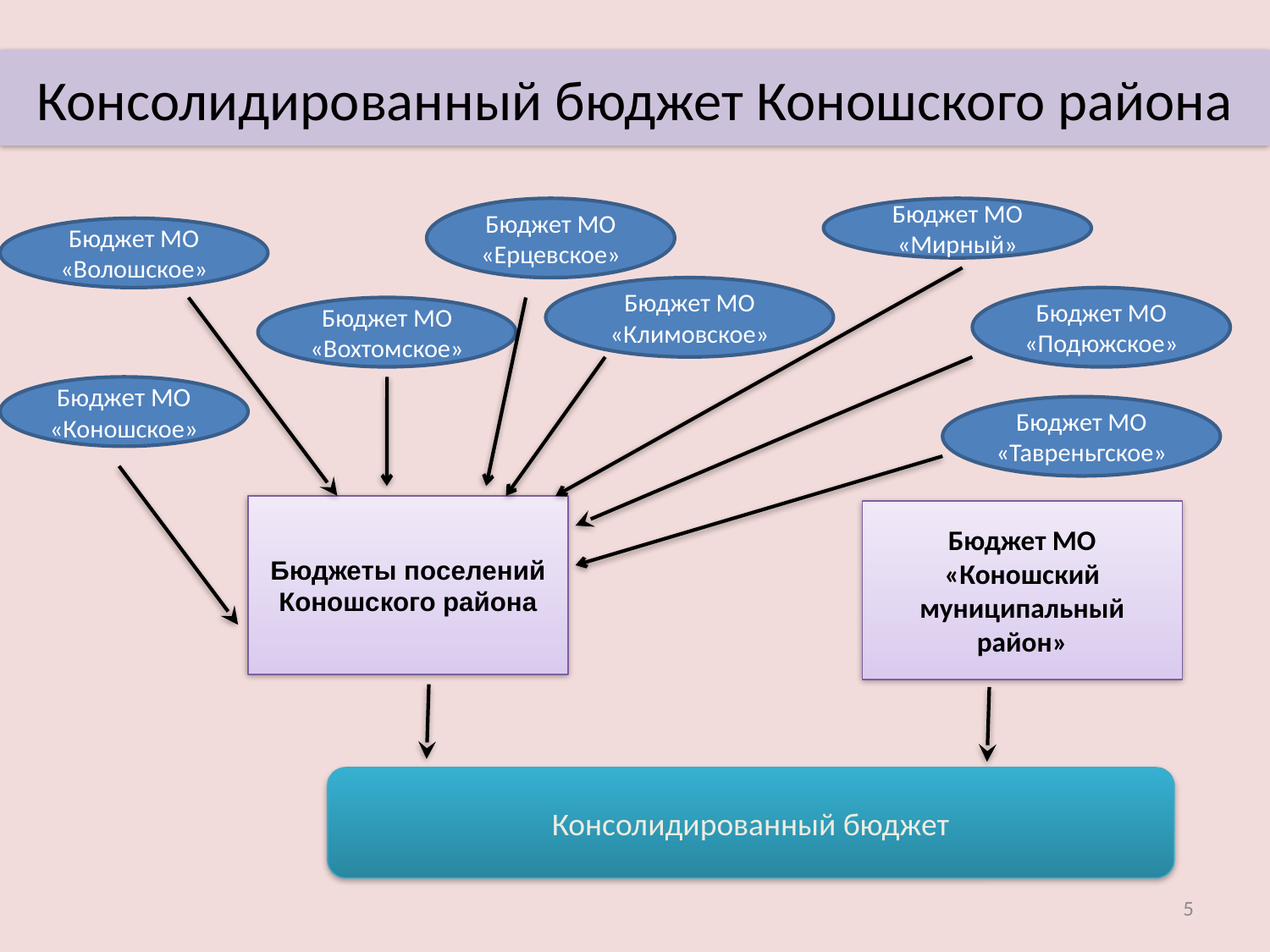

# Консолидированный бюджет Коношского района
Бюджет МО «Ерцевское»
Бюджет МО «Мирный»
Бюджет МО «Волошское»
Бюджет МО «Климовское»
Бюджет МО «Подюжское»

Бюджет МО «Вохтомское»

Бюджет МО «Коношское»
Бюджет МО «Тавреньгское»

Бюджеты поселений Коношского района
Бюджет МО «Коношский муниципальный район»

Консолидированный бюджет
5